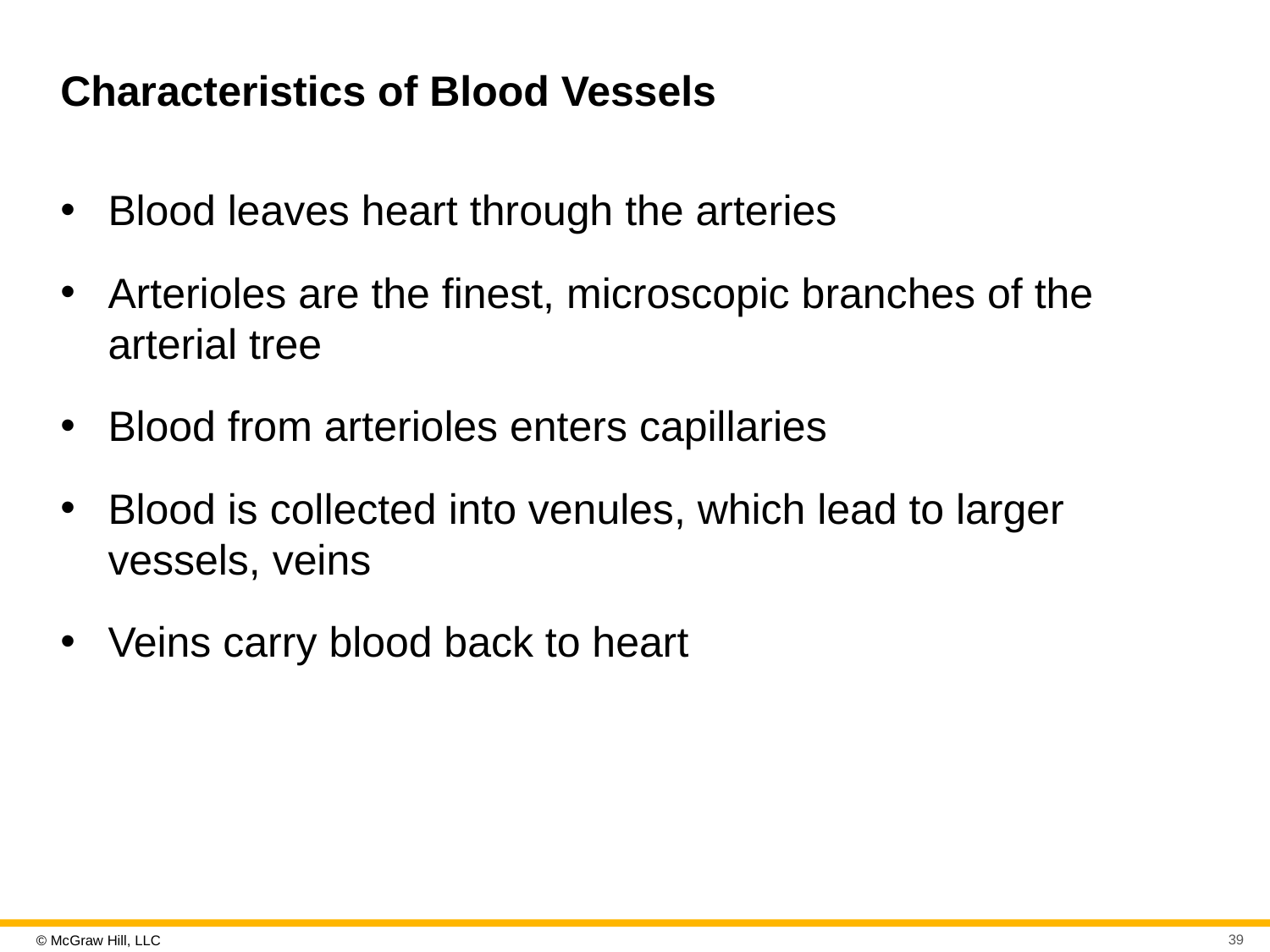

# Characteristics of Blood Vessels
Blood leaves heart through the arteries
Arterioles are the finest, microscopic branches of the arterial tree
Blood from arterioles enters capillaries
Blood is collected into venules, which lead to larger vessels, veins
Veins carry blood back to heart
39